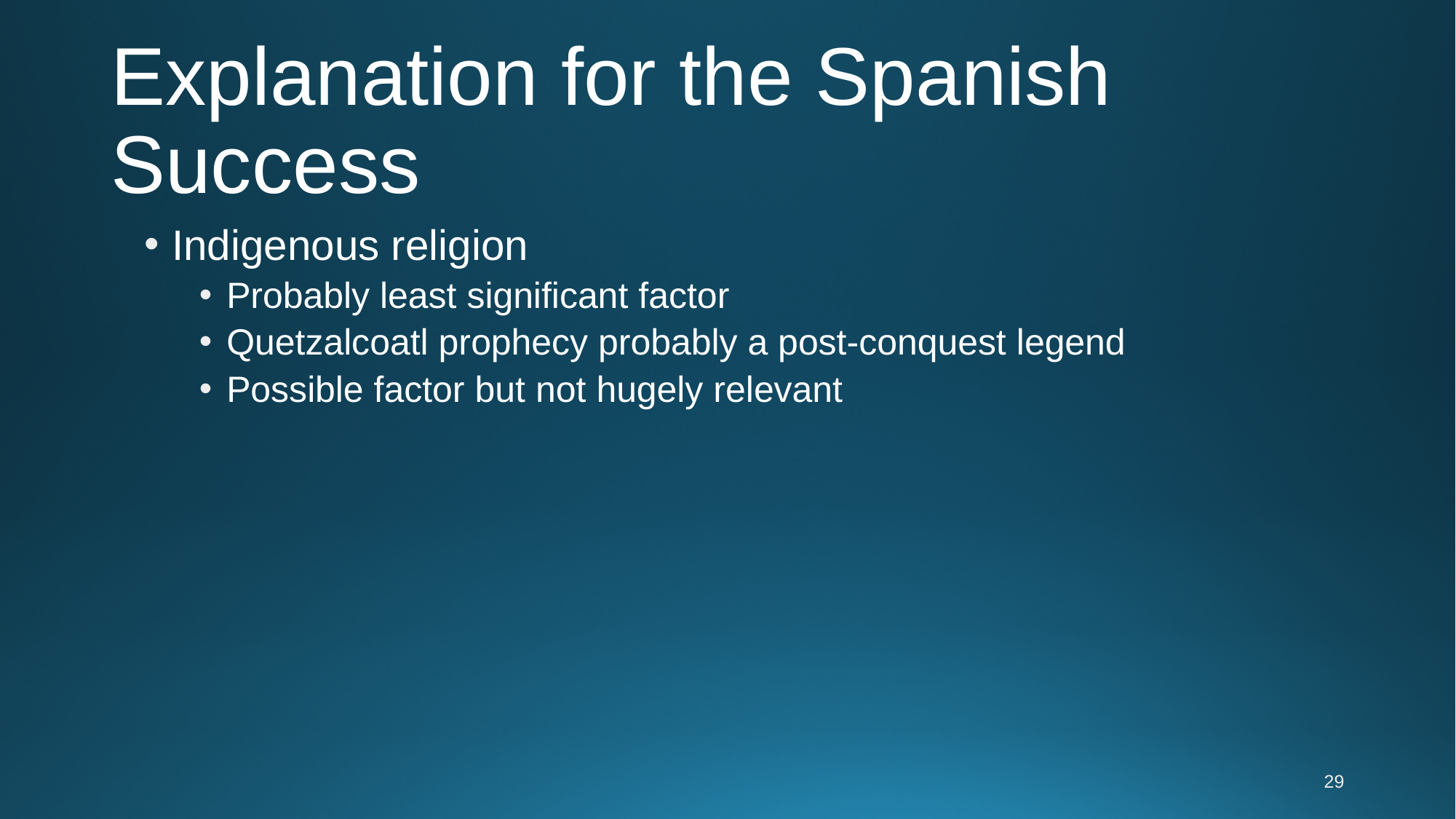

# Explanation for the Spanish Success
Indigenous religion
Probably least significant factor
Quetzalcoatl prophecy probably a post-conquest legend
Possible factor but not hugely relevant
29